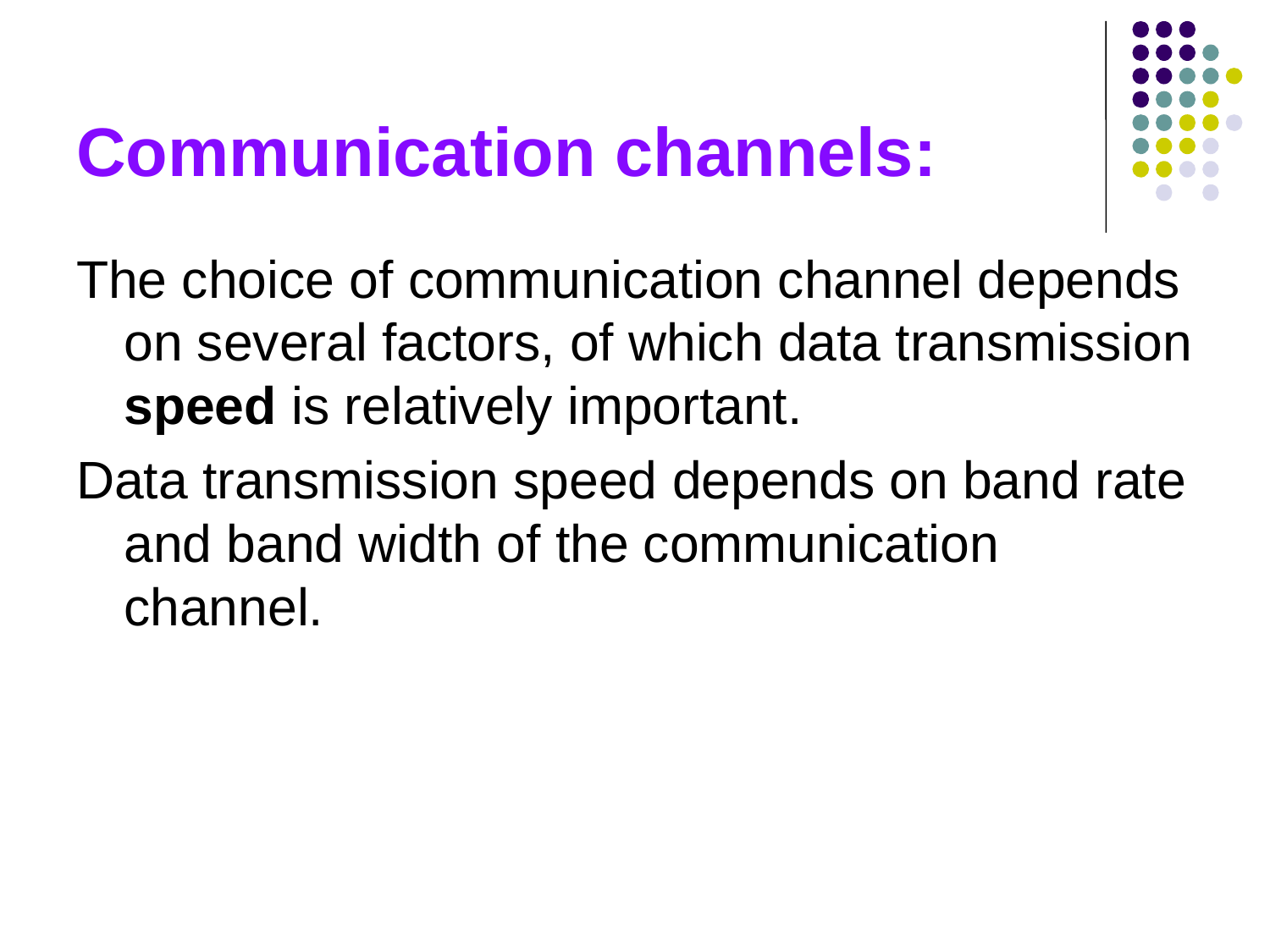

# Communication channels:
The choice of communication channel depends on several factors, of which data transmission speed is relatively important.
Data transmission speed depends on band rate and band width of the communication channel.